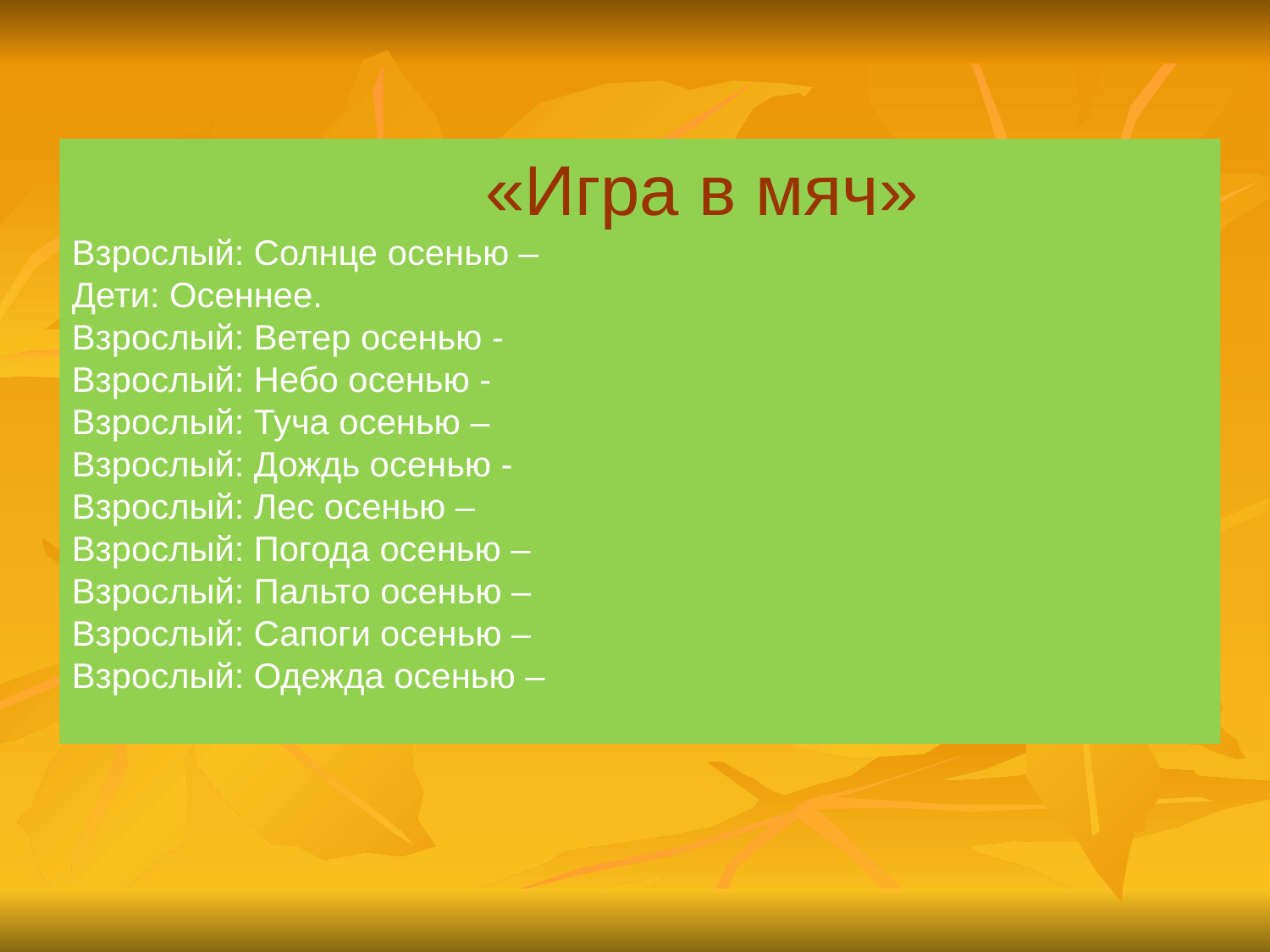

«Игра в мяч»
Взрослый: Солнце осенью –
Дети: Осеннее.
Взрослый: Ветер осенью -
Взрослый: Небо осенью -
Взрослый: Туча осенью –
Взрослый: Дождь осенью -
Взрослый: Лес осенью –
Взрослый: Погода осенью –
Взрослый: Пальто осенью –
Взрослый: Сапоги осенью –
Взрослый: Одежда осенью –

www.logoped.ru